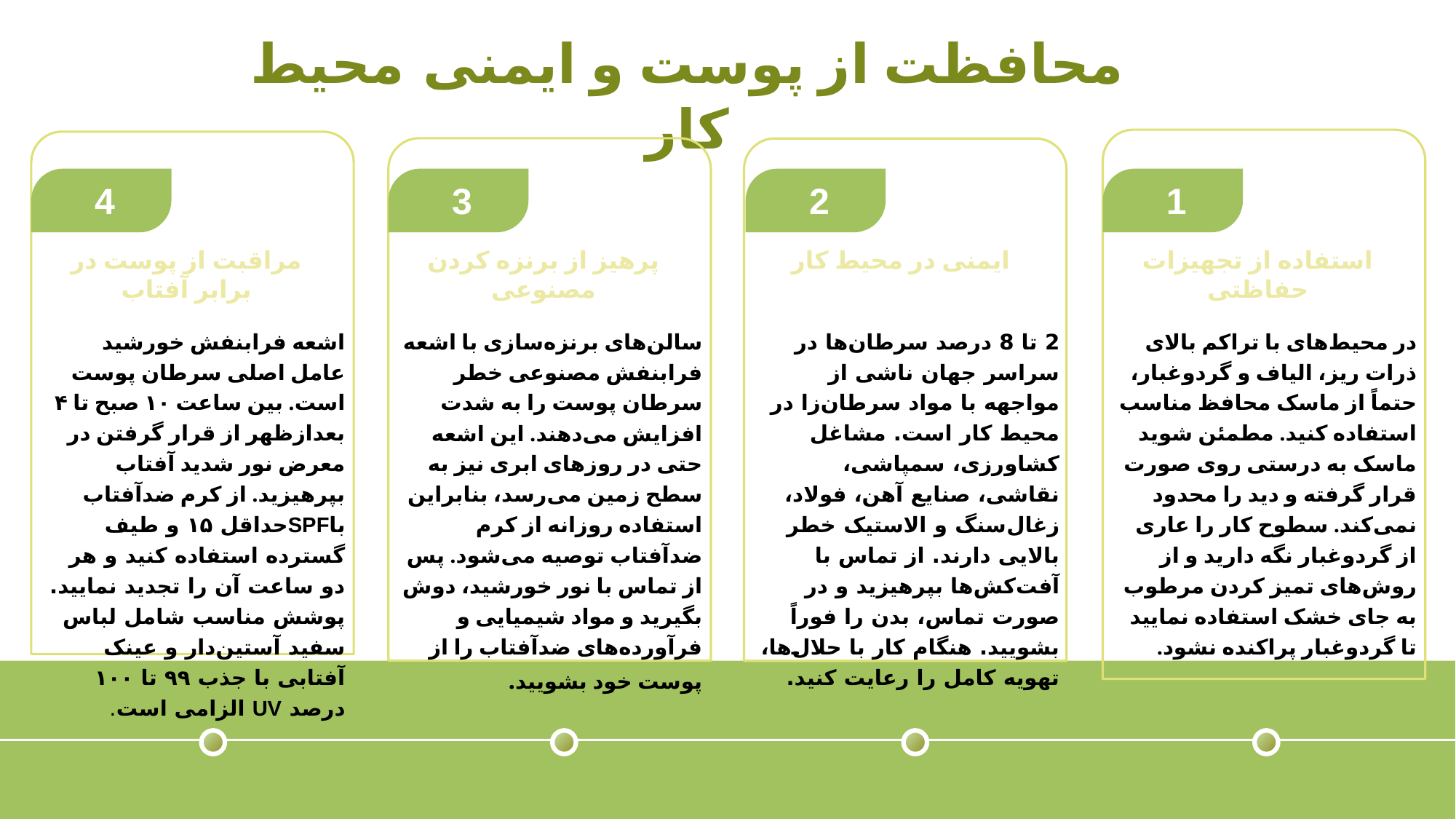

محافظت از پوست و ایمنی محیط کار

4
3
2
1
مراقبت از پوست در برابر آفتاب
پرهیز از برنزه کردن مصنوعی
ایمنی در محیط کار
استفاده از تجهیزات حفاظتی
اشعه فرابنفش خورشید عامل اصلی سرطان پوست است. بین ساعت ۱۰ صبح تا ۴ بعدازظهر از قرار گرفتن در معرض نور شدید آفتاب بپرهیزید. از کرم ضدآفتاب باSPFحداقل ۱۵ و طیف گسترده استفاده کنید و هر دو ساعت آن را تجدید نمایید. پوشش مناسب شامل لباس سفید آستین‌دار و عینک آفتابی با جذب ۹۹ تا ۱۰۰ درصد UV الزامی است.
سالن‌های برنزه‌سازی با اشعه فرابنفش مصنوعی خطر سرطان پوست را به شدت افزایش می‌دهند. این اشعه حتی در روزهای ابری نیز به سطح زمین می‌رسد، بنابراین استفاده روزانه از کرم ضدآفتاب توصیه می‌شود. پس از تماس با نور خورشید، دوش بگیرید و مواد شیمیایی و فرآورده‌های ضدآفتاب را از پوست خود بشویید.
2 تا 8 درصد سرطان‌ها در سراسر جهان ناشی از مواجهه با مواد سرطان‌زا در محیط کار است. مشاغل کشاورزی، سمپاشی، نقاشی، صنایع آهن، فولاد، زغال‌سنگ و الاستیک خطر بالایی دارند. از تماس با آفت‌کش‌ها بپرهیزید و در صورت تماس، بدن را فوراً بشویید. هنگام کار با حلال‌ها، تهویه کامل را رعایت کنید.
در محیط‌های با تراکم بالای ذرات ریز، الیاف و گردوغبار، حتماً از ماسک محافظ مناسب استفاده کنید. مطمئن شوید ماسک به درستی روی صورت قرار گرفته و دید را محدود نمی‌کند. سطوح کار را عاری از گردوغبار نگه دارید و از روش‌های تمیز کردن مرطوب به جای خشک استفاده نمایید تا گردوغبار پراکنده نشود.